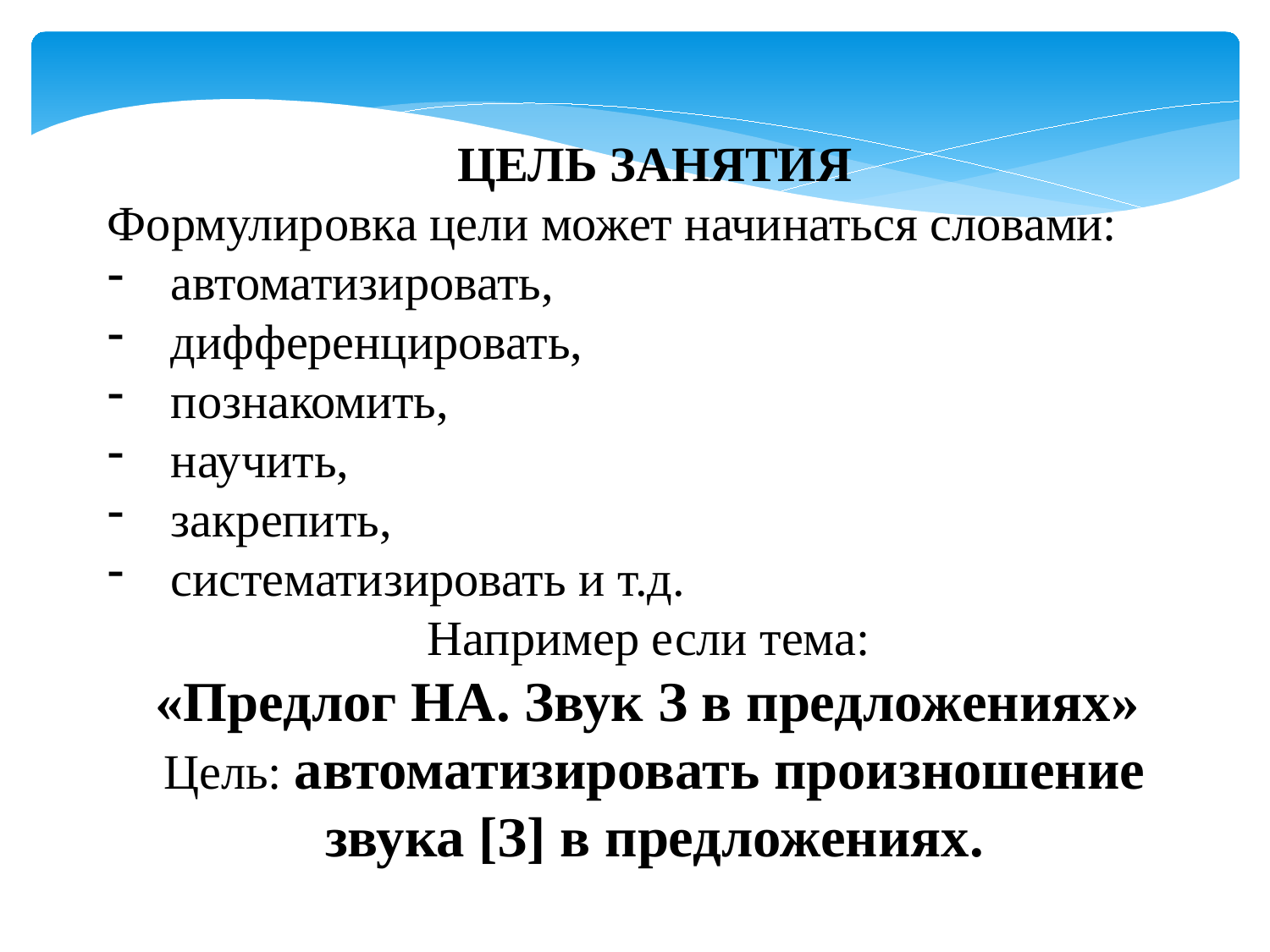

ЦЕЛЬ ЗАНЯТИЯ
Формулировка цели может начинаться словами:
автоматизировать,
дифференцировать,
познакомить,
научить,
закрепить,
систематизировать и т.д.
Например если тема:
«Предлог НА. Звук З в предложениях»
Цель: автоматизировать произношение звука [З] в предложениях.